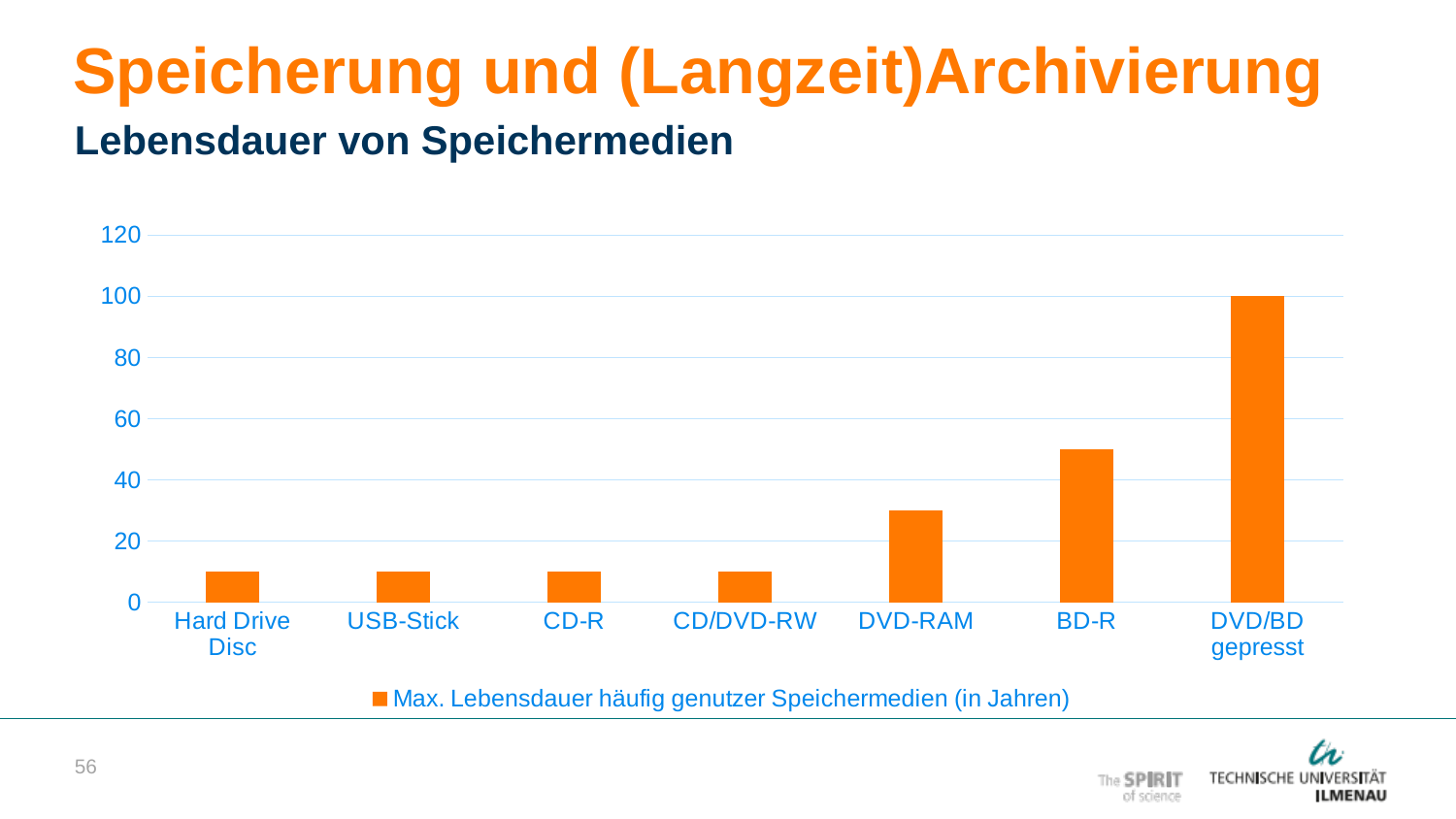

Speicherung und (Langzeit)Archivierung
Lebensdauer von Speichermedien

### Chart

| Category | Max. Lebensdauer häufig genutzer Speichermedien (in Jahren) |
|---|---|
| Hard Drive Disc | 10.0 |
| USB-Stick | 10.0 |
| CD-R | 10.0 |
| CD/DVD-RW | 10.0 |
| DVD-RAM | 30.0 |
| BD-R | 50.0 |
| DVD/BD gepresst | 100.0 |
56